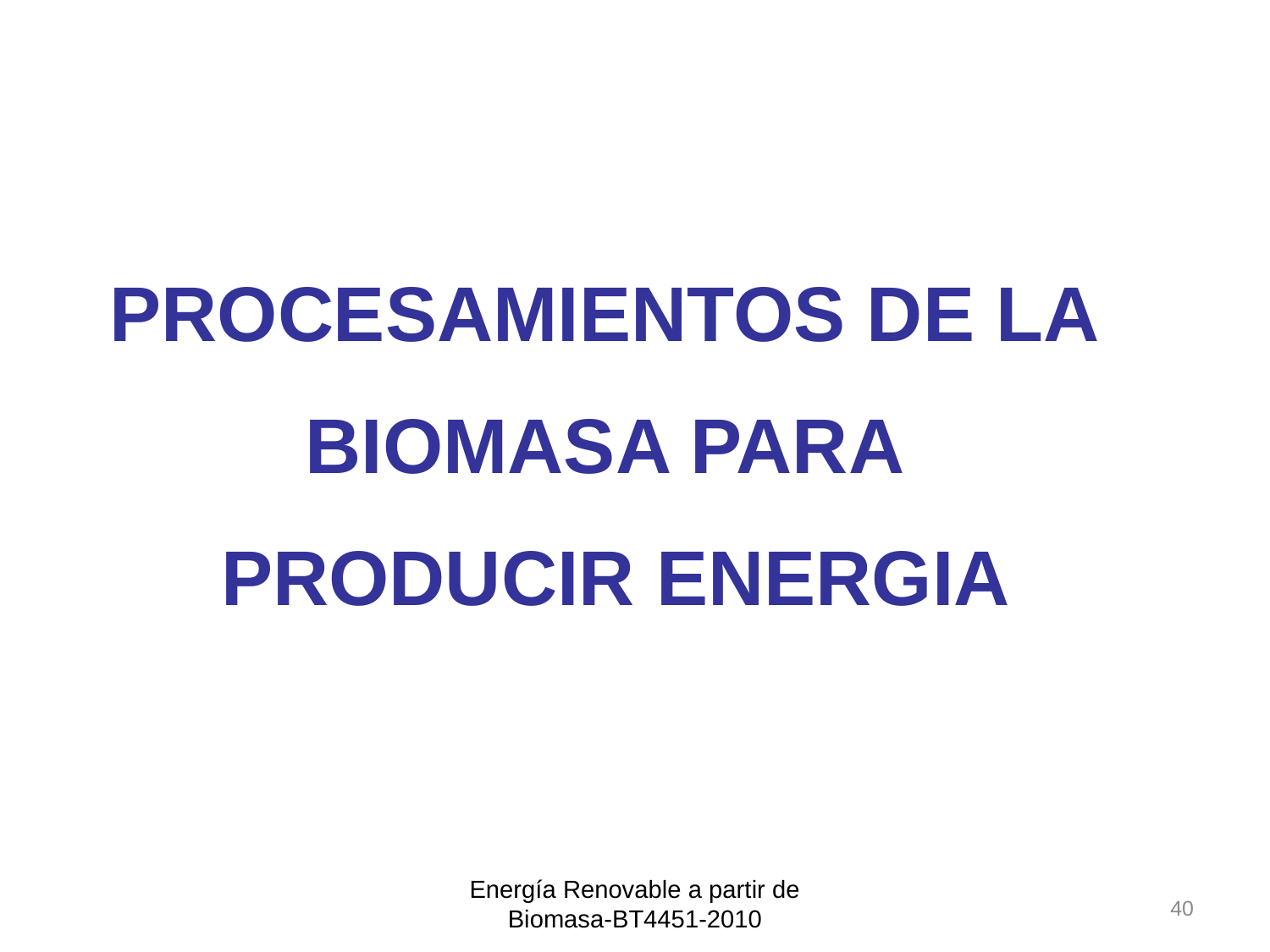

PROCESAMIENTOS DE LA
BIOMASA PARA
 PRODUCIR ENERGIA
Energía Renovable a partir de Biomasa-BT4451-2010
40